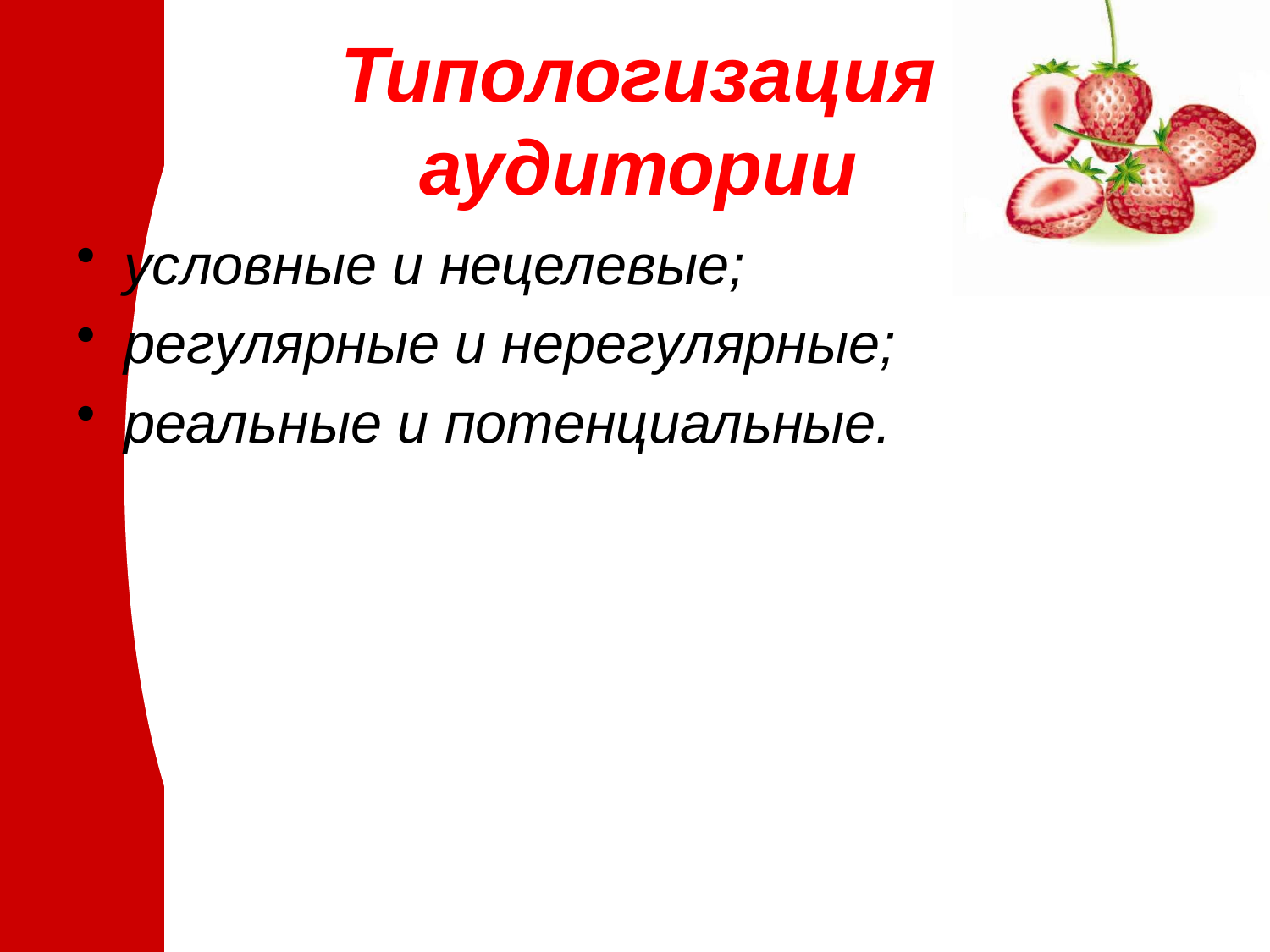

# Типологизация аудитории
условные и нецелевые;
регулярные и нерегулярные;
реальные и потенциальные.